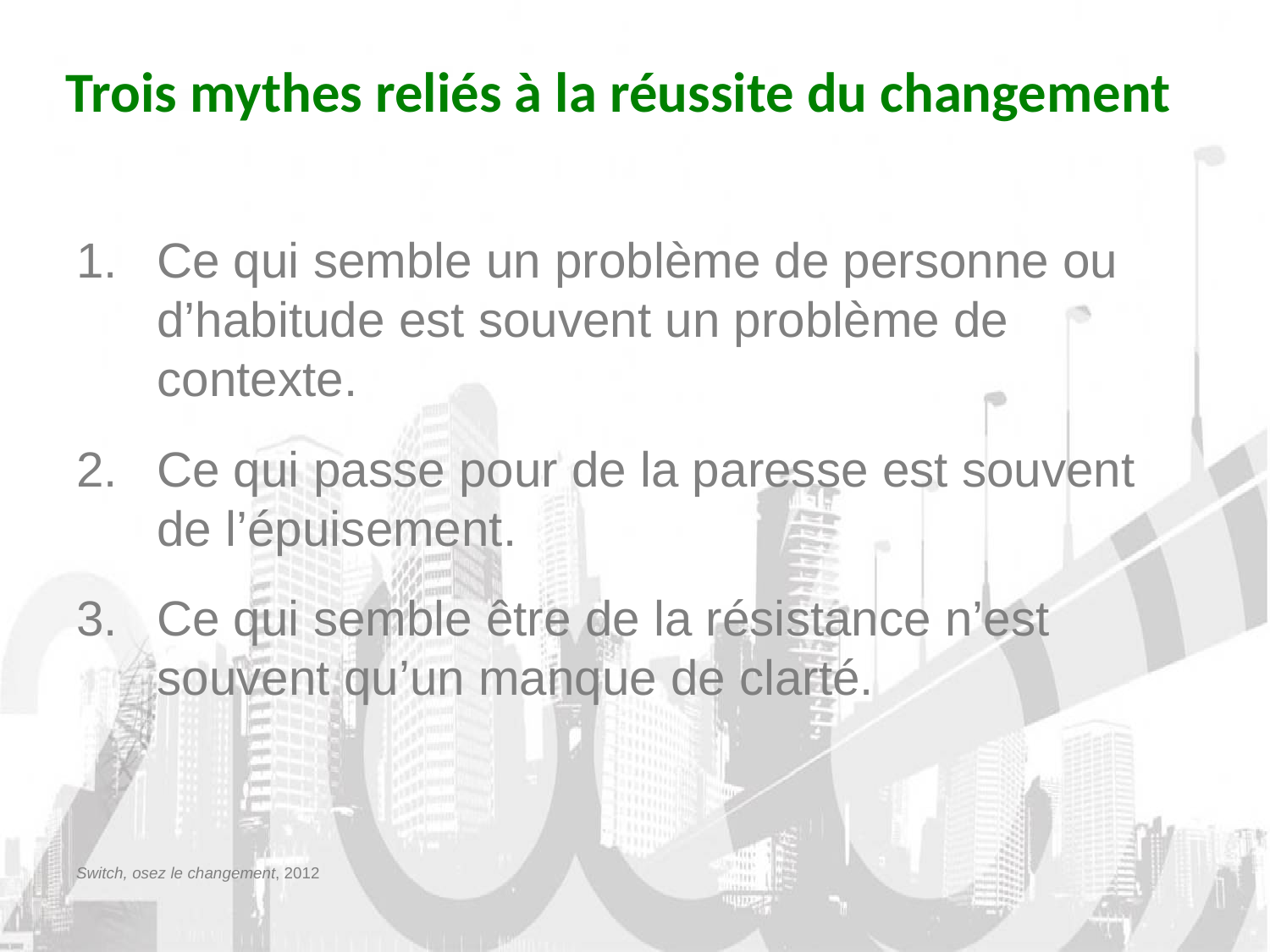

# Trois mythes reliés à la réussite du changement
Ce qui semble un problème de personne ou d’habitude est souvent un problème de contexte.
Ce qui passe pour de la paresse est souvent de l’épuisement.
Ce qui semble être de la résistance n’est souvent qu’un manque de clarté.

Switch, osez le changement, 2012